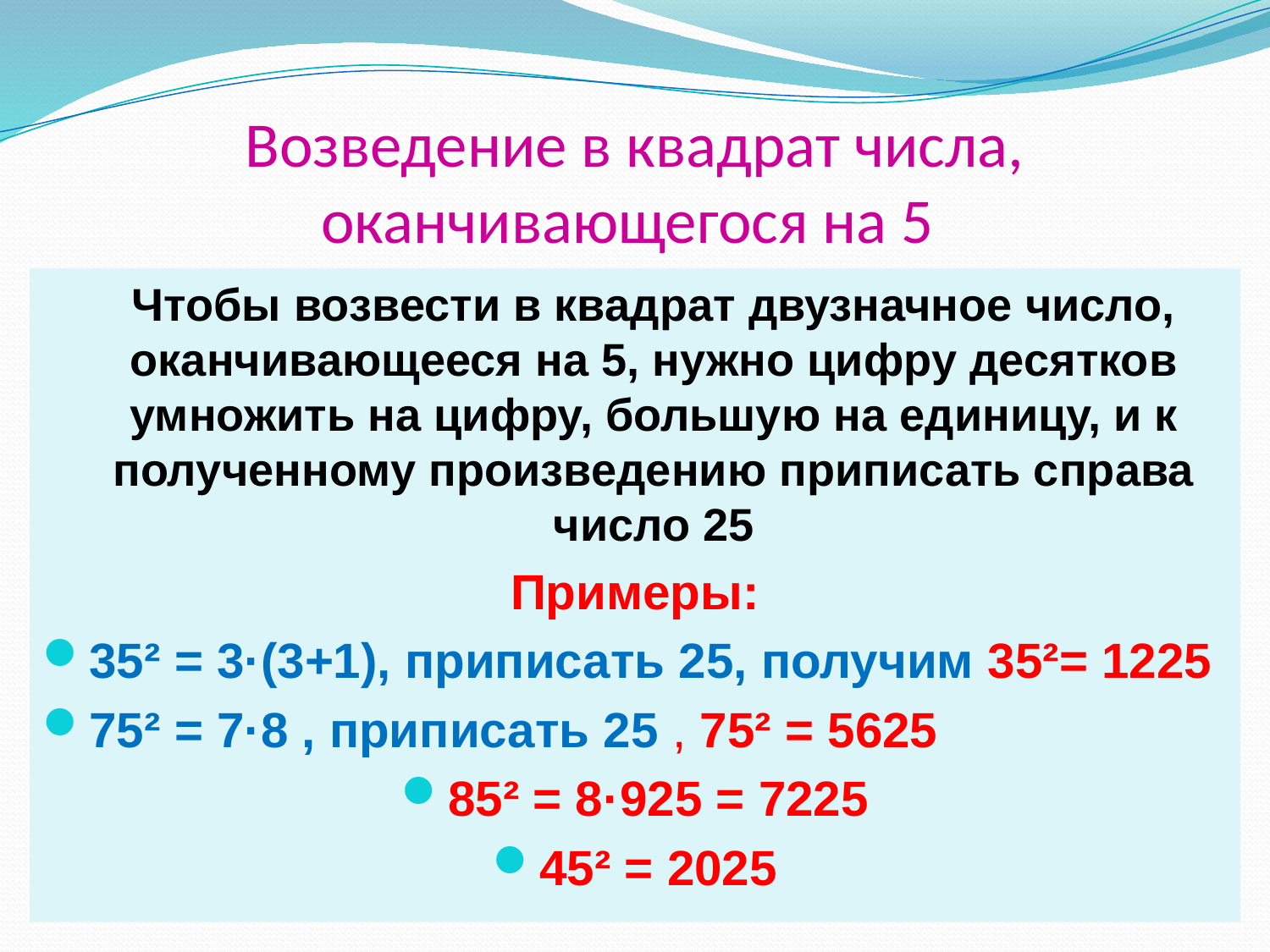

# Возведение в квадрат числа, оканчивающегося на 5
   Чтобы возвести в квадрат двузначное число, оканчивающееся на 5, нужно цифру десятков умножить на цифру, большую на единицу, и к полученному произведению приписать справа число 25
Примеры:
35² = 3·(3+1), приписать 25, получим 35²= 1225
75² = 7·8 , приписать 25 , 75² = 5625
85² = 8·925 = 7225
45² = 2025